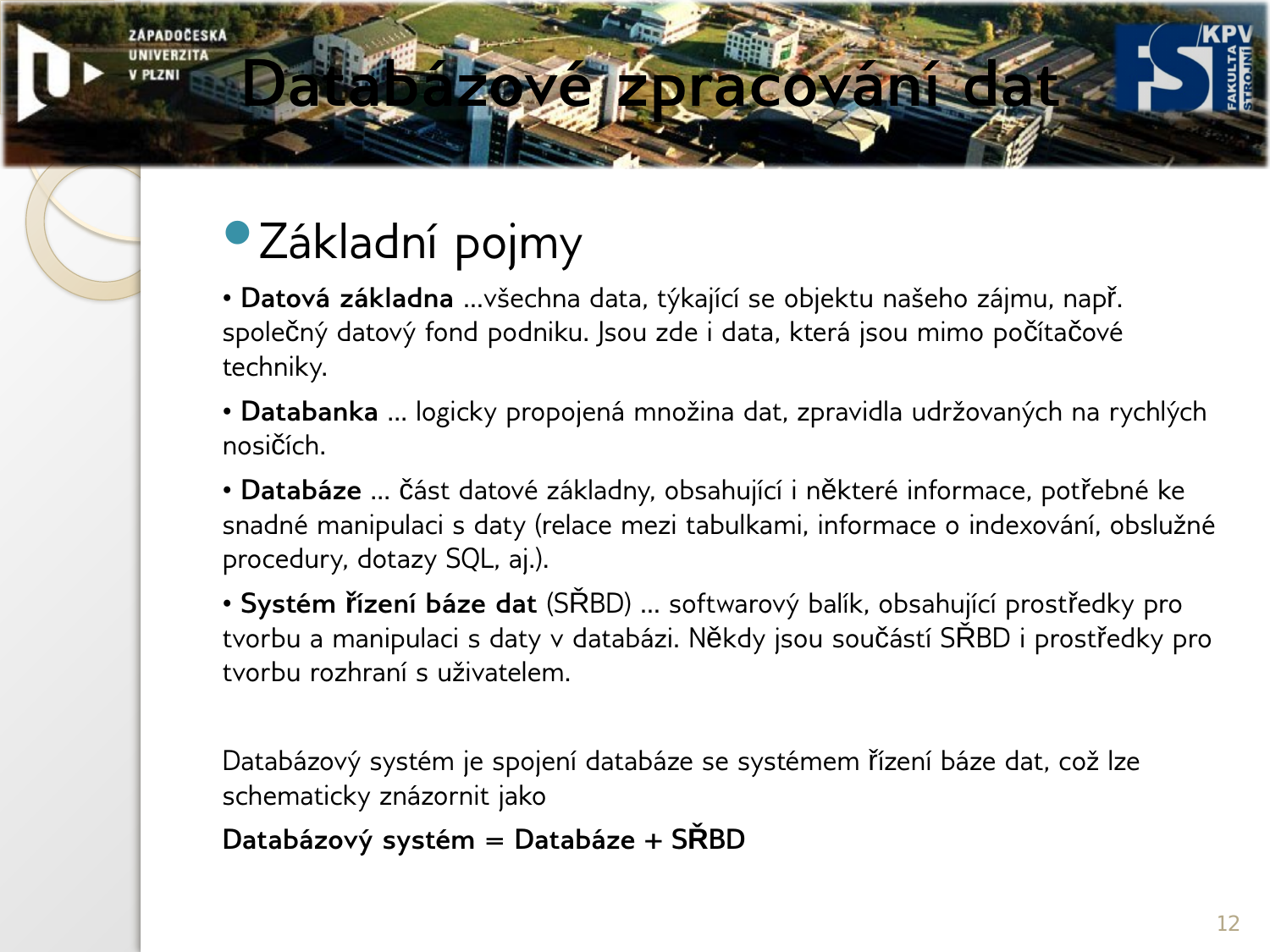

# Databázové zpracování dat
Základní pojmy
• Datová základna …všechna data, týkající se objektu našeho zájmu, např. společný datový fond podniku. Jsou zde i data, která jsou mimo počítačové techniky.
• Databanka … logicky propojená množina dat, zpravidla udržovaných na rychlých nosičích.
• Databáze … část datové základny, obsahující i některé informace, potřebné ke snadné manipulaci s daty (relace mezi tabulkami, informace o indexování, obslužné procedury, dotazy SQL, aj.).
• Systém řízení báze dat (SŘBD) … softwarový balík, obsahující prostředky pro tvorbu a manipulaci s daty v databázi. Někdy jsou součástí SŘBD i prostředky pro tvorbu rozhraní s uživatelem.

Databázový systém je spojení databáze se systémem řízení báze dat, což lze schematicky znázornit jako
Databázový systém = Databáze + SŘBD

12